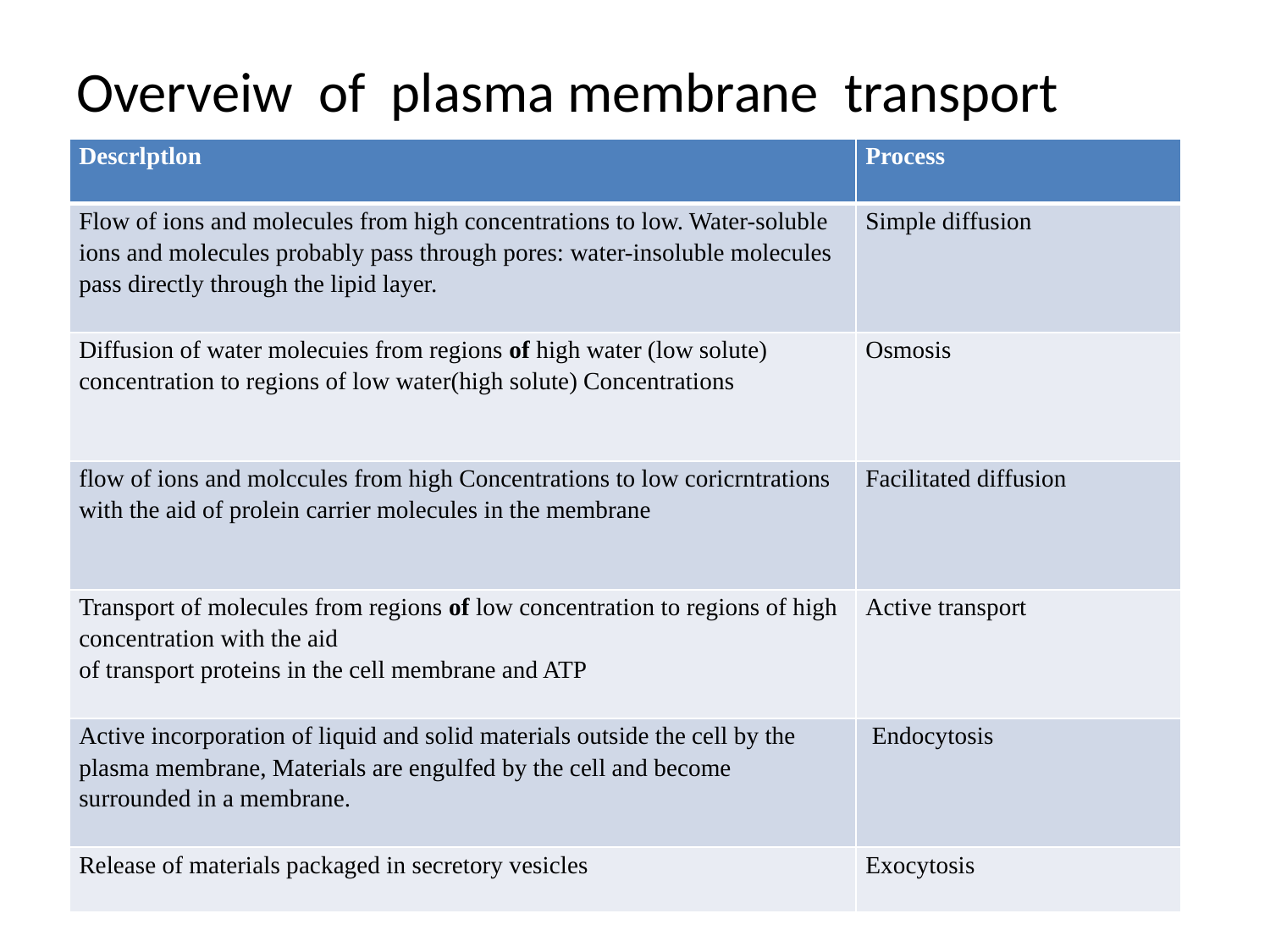

#
Overveiw  of  plasma membrane  transport
| Descrlptlon | Process |
| --- | --- |
| Flow of ions and molecules from high concentrations to low. Water-soluble ions and molecules probably pass through pores: water-insoluble molecules pass directly through the lipid layer. | Simple diffusion |
| Diffusion of water molecuies from regions of high water (low solute) concentration to regions of low water(high solute) Concentrations | Osmosis |
| flow of ions and molccules from high Concentrations to low coricrntrations with the aid of prolein carrier molecules in the membrane | Facilitated diffusion |
| Transport of molecules from regions of low concentration to regions of high concentration with the aid of transport proteins in the cell membrane and ATP | Active transport |
| Active incorporation of liquid and solid materials outside the cell by the plasma membrane, Materials are engulfed by the cell and become surrounded in a membrane. | Endocytosis |
| Release of materials packaged in secretory vesicles | Exocytosis |